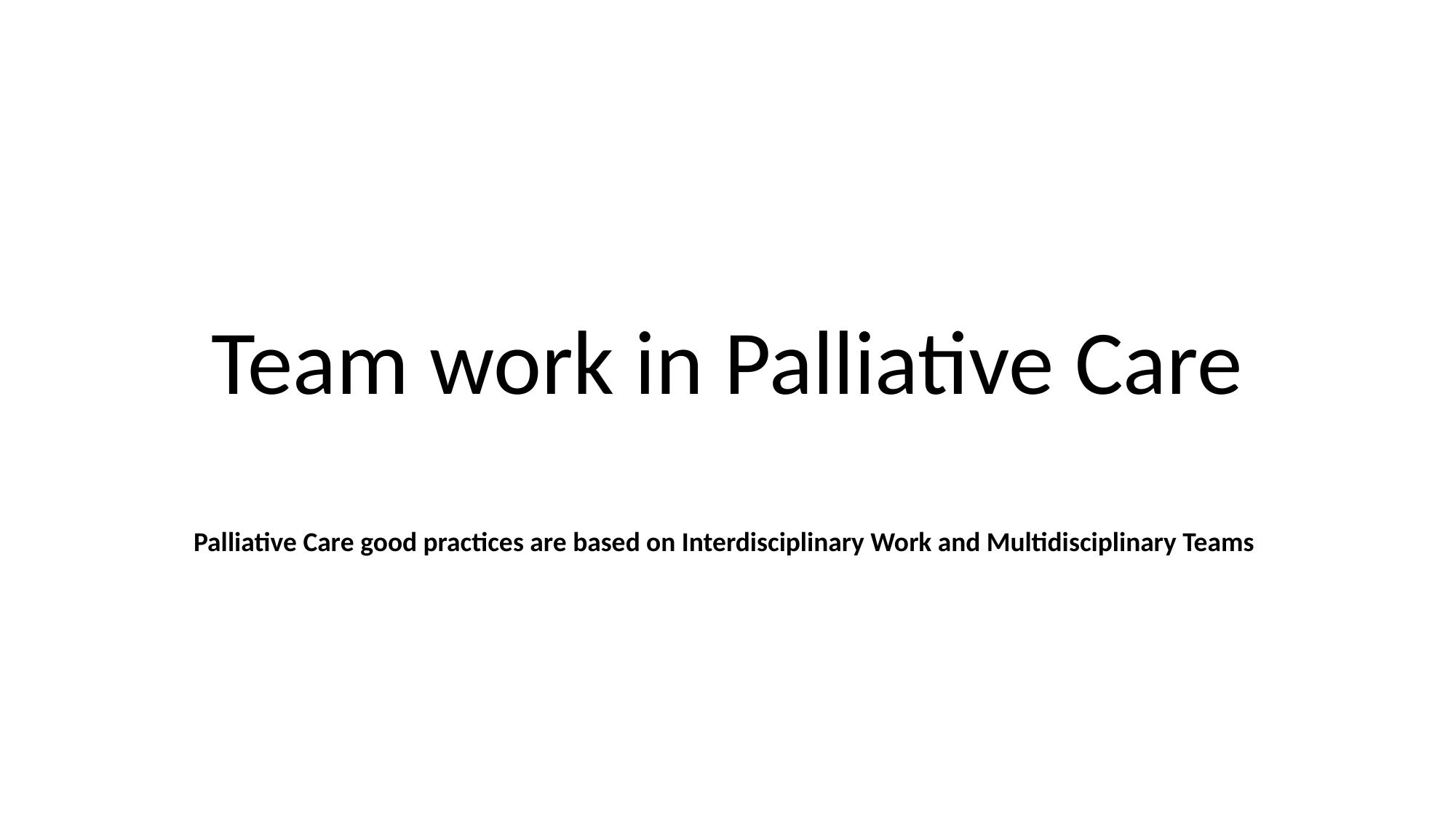

# Team work in Palliative Care

Palliative Care good practices are based on Interdisciplinary Work and Multidisciplinary Teams